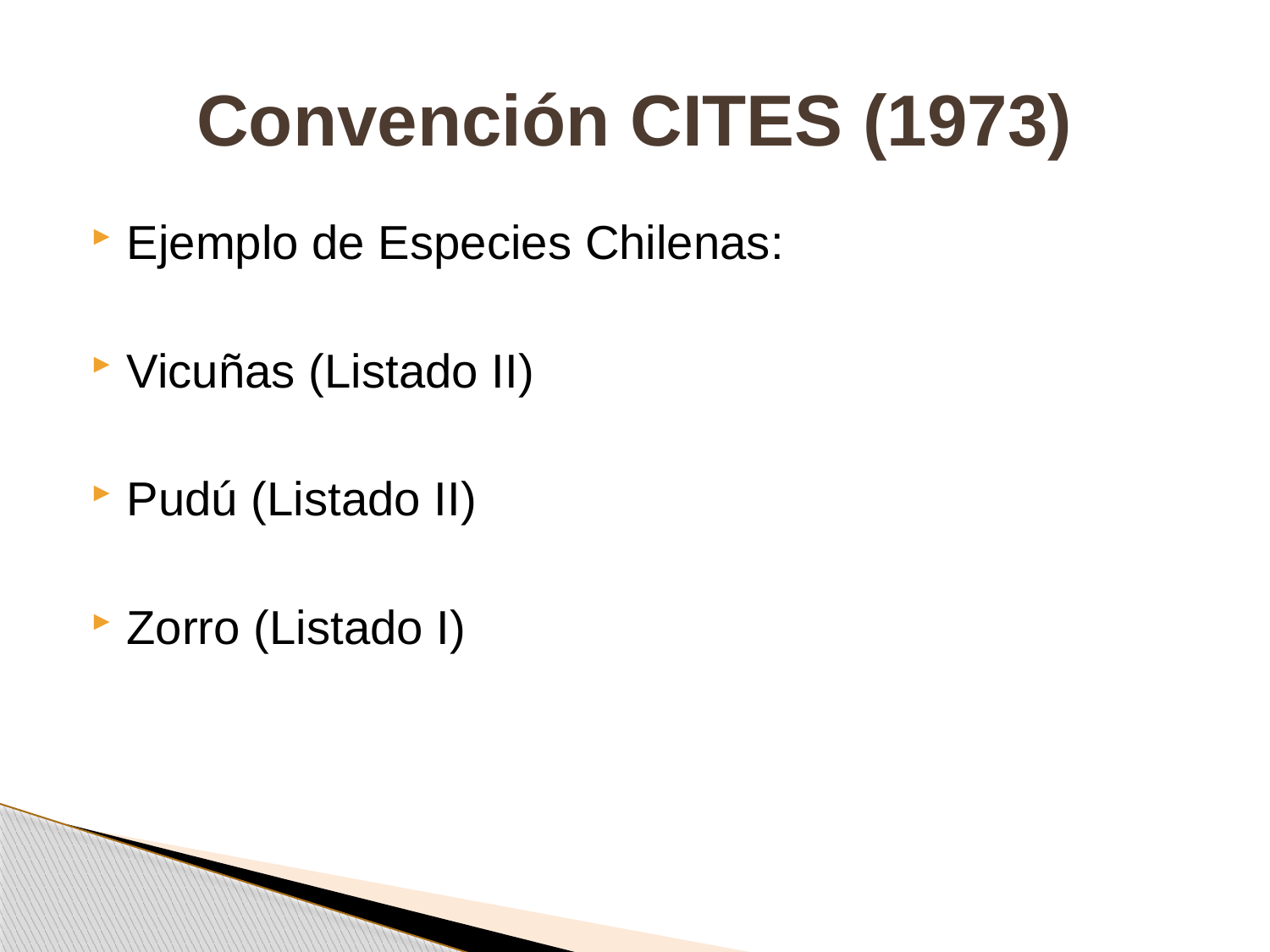

# Convención CITES (1973)
Ejemplo de Especies Chilenas:

Vicuñas (Listado II)

Pudú (Listado II)

Zorro (Listado I)